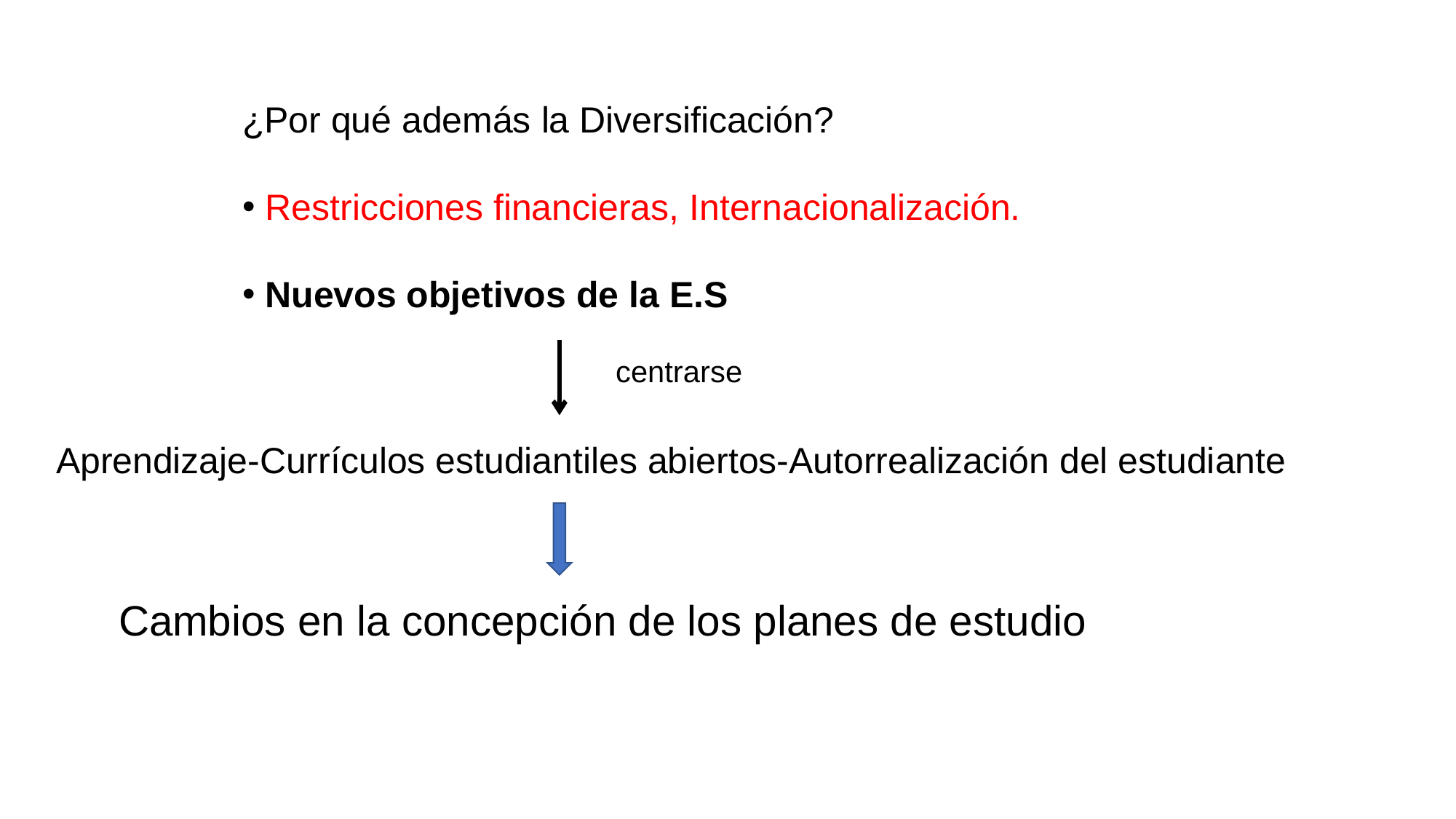

¿Por qué además la Diversificación?

 Restricciones financieras, Internacionalización.

 Nuevos objetivos de la E.S
centrarse
Aprendizaje-Currículos estudiantiles abiertos-Autorrealización del estudiante

Cambios en la concepción de los planes de estudio